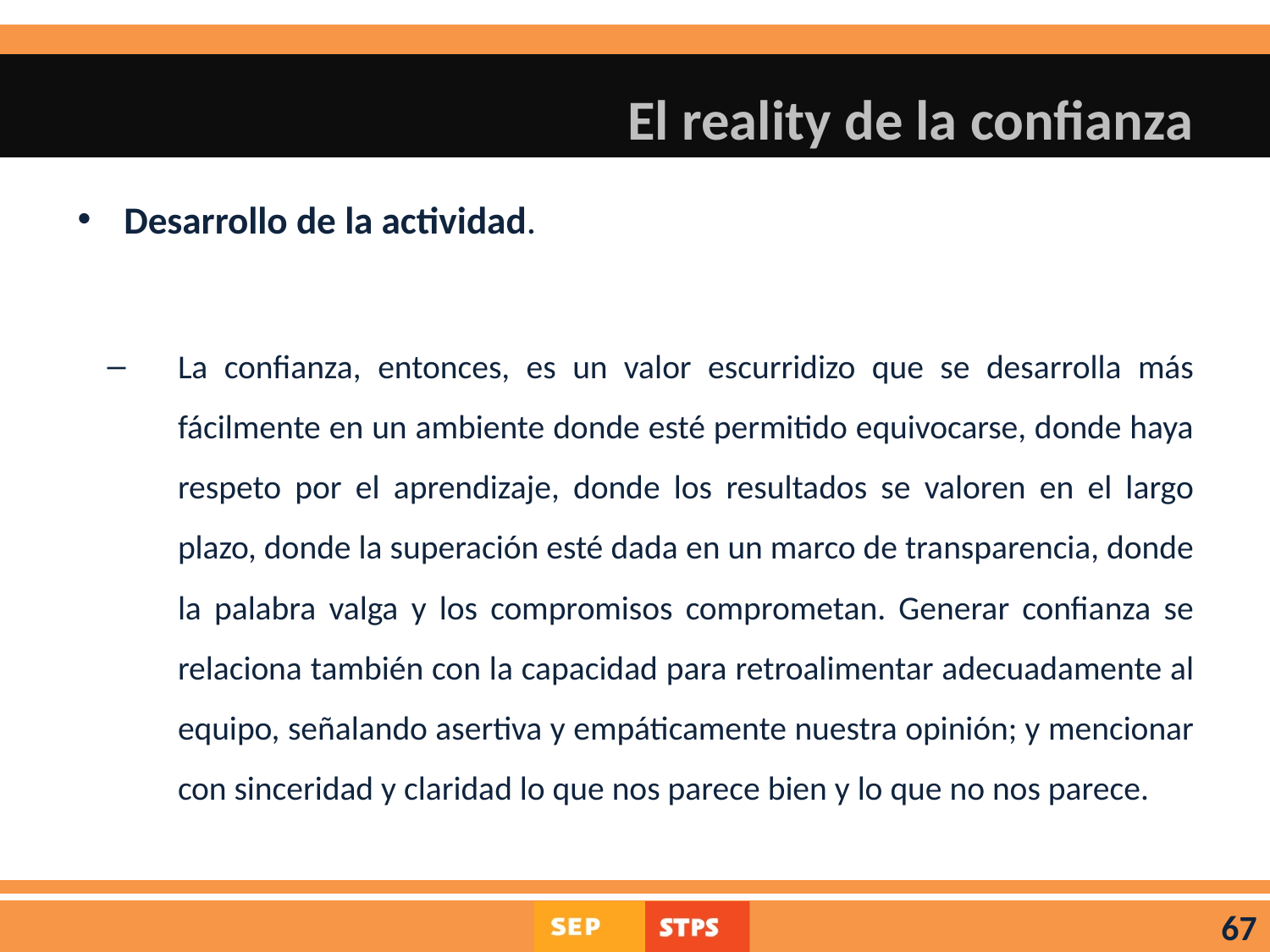

# El reality de la confianza
Desarrollo de la actividad.

La confianza, entonces, es un valor escurridizo que se desarrolla más fácilmente en un ambiente donde esté permitido equivocarse, donde haya respeto por el aprendizaje, donde los resultados se valoren en el largo plazo, donde la superación esté dada en un marco de transparencia, donde la palabra valga y los compromisos comprometan. Generar confianza se relaciona también con la capacidad para retroalimentar adecuadamente al equipo, señalando asertiva y empáticamente nuestra opinión; y mencionar con sinceridad y claridad lo que nos parece bien y lo que no nos parece.
67